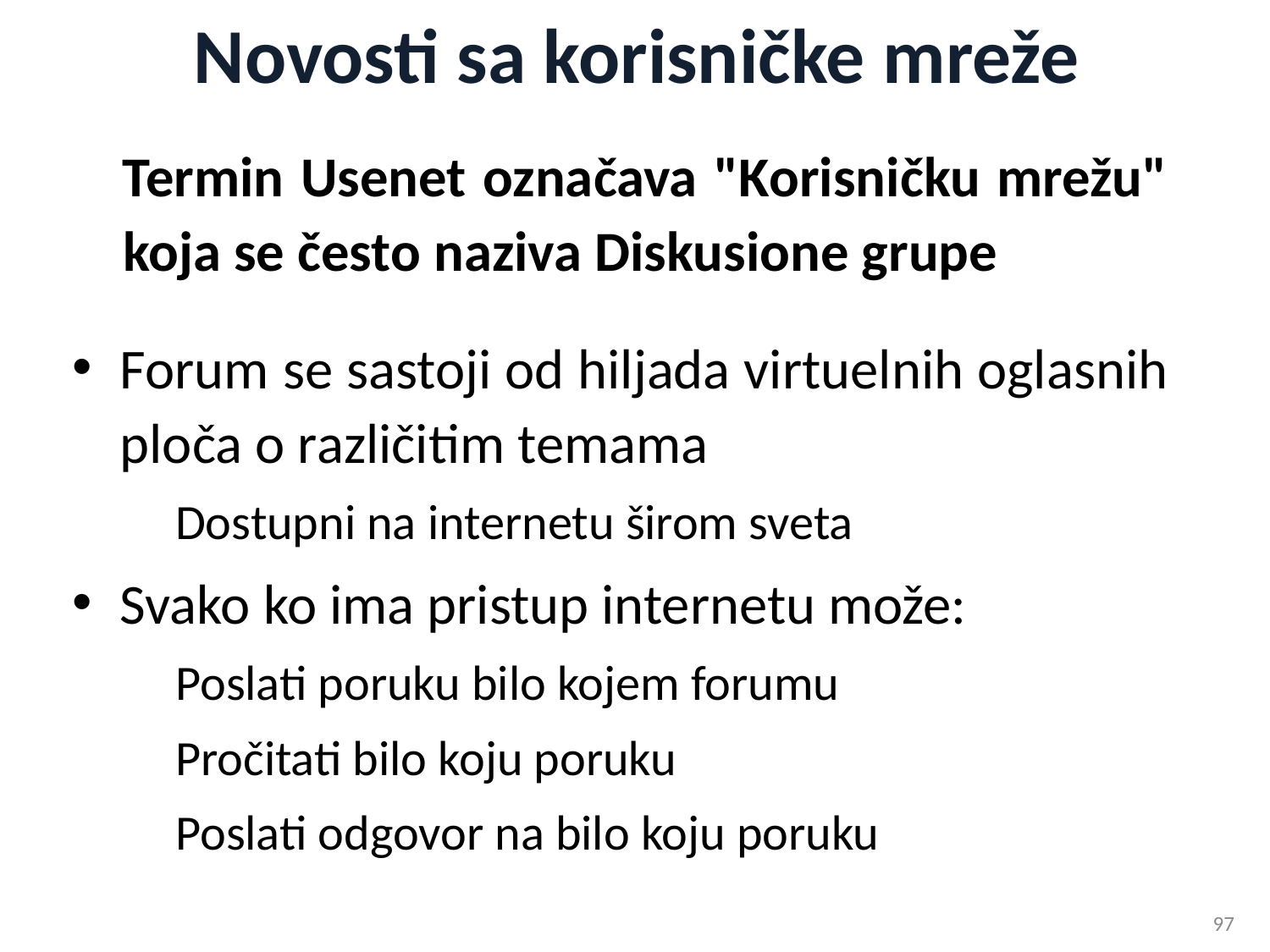

# Novosti sa korisničke mreže
Termin Usenet označava "Korisničku mrežu" koja se često naziva Diskusione grupe

Forum se sastoji od hiljada virtuelnih oglasnih ploča o različitim temama
Dostupni na internetu širom sveta
Svako ko ima pristup internetu može:
Poslati poruku bilo kojem forumu
Pročitati bilo koju poruku
Poslati odgovor na bilo koju poruku
97